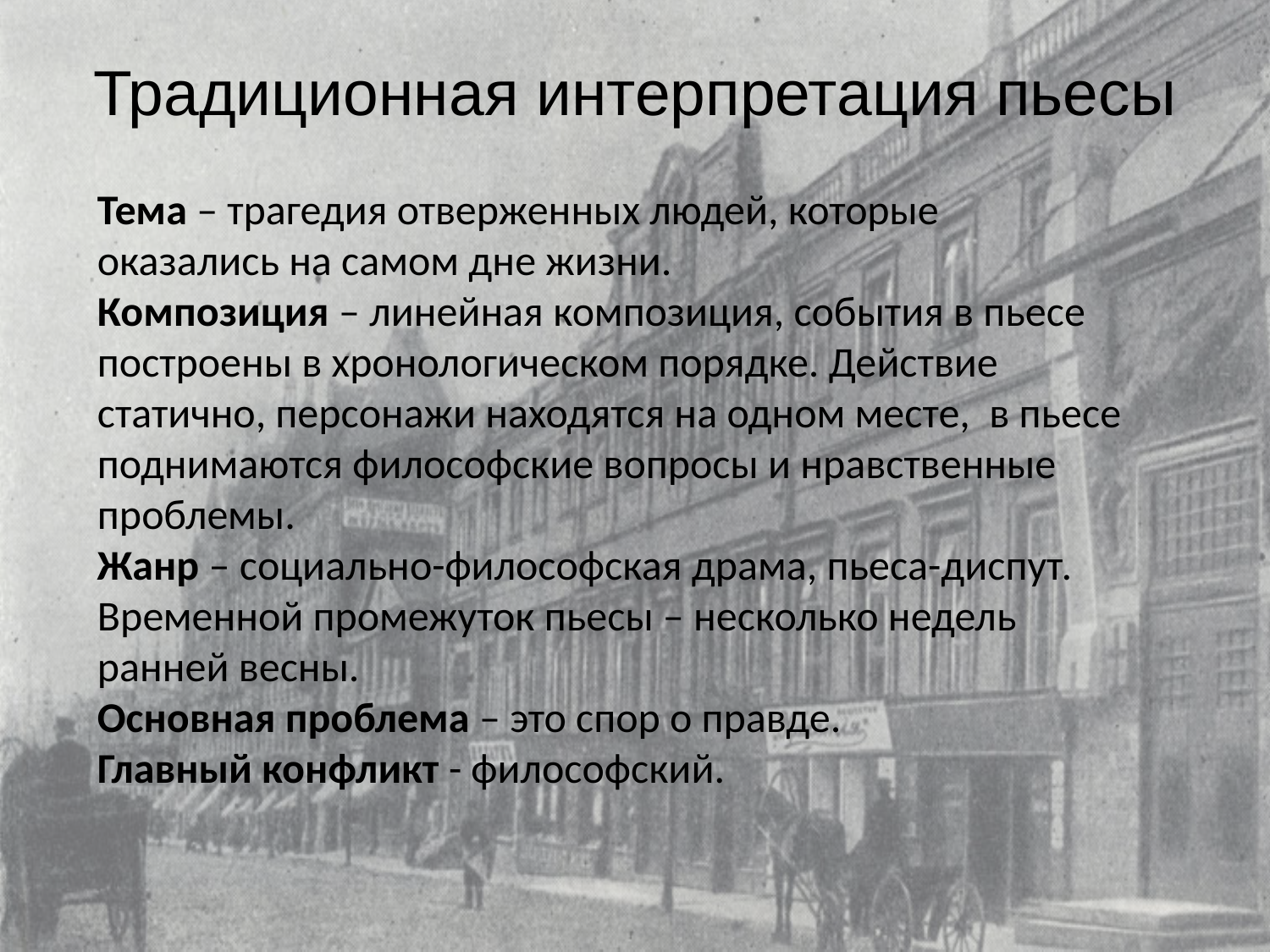

# Традиционная интерпретация пьесы
Тема – трагедия отверженных людей, которые оказались на самом дне жизни.
Композиция – линейная композиция, события в пьесе построены в хронологическом порядке. Действие статично, персонажи находятся на одном месте,  в пьесе поднимаются философские вопросы и нравственные проблемы.
Жанр – социально-философская драма, пьеса-диспут.
Временной промежуток пьесы – несколько недель ранней весны.
Основная проблема – это спор о правде.
Главный конфликт - философский.